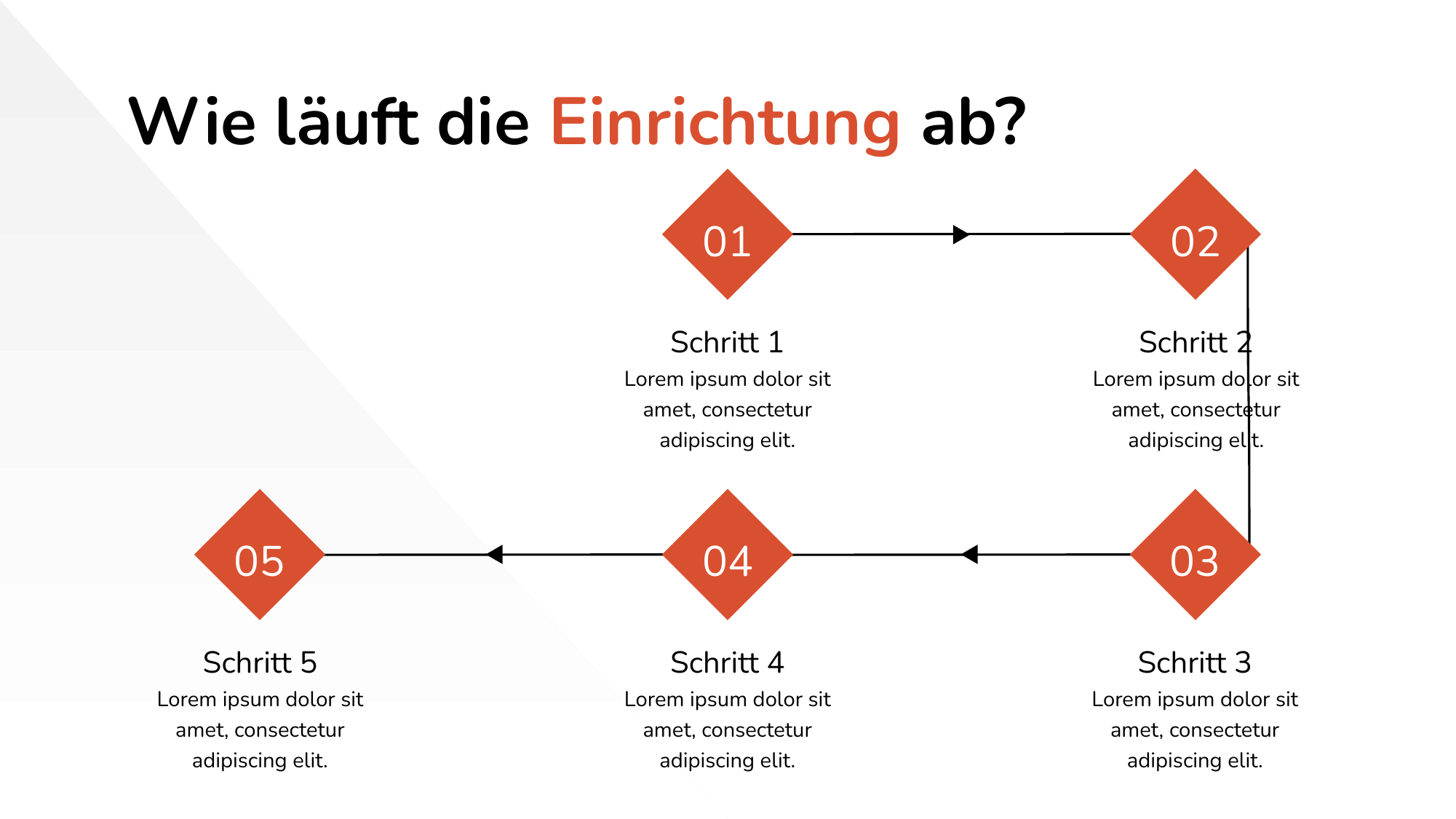

# Wie läuft die Einrichtung ab?
01
02
Schritt 1
Schritt 2
Lorem ipsum dolor sit amet, consectetur adipiscing elit.
Lorem ipsum dolor sit amet, consectetur adipiscing elit.
05
04
03
Schritt 5
Schritt 4
Schritt 3
Lorem ipsum dolor sit amet, consectetur adipiscing elit.
Lorem ipsum dolor sit amet, consectetur adipiscing elit.
Lorem ipsum dolor sit amet, consectetur adipiscing elit.